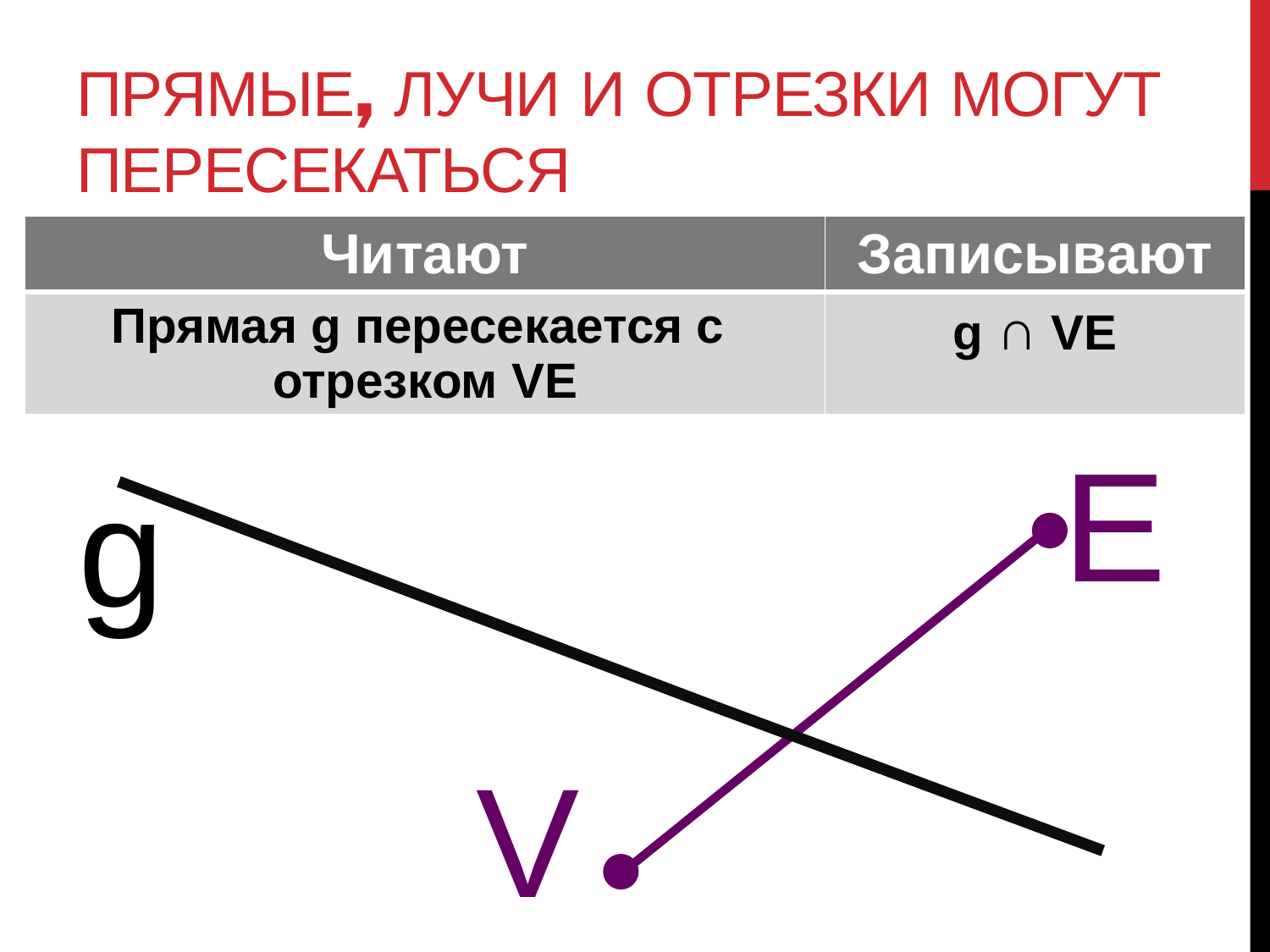

# Прямые, лучи и отрезки могут пересекаться
| Читают | Записывают |
| --- | --- |
| Прямая g пересекается с отрезком VE | g ∩ VE |
E
g

V